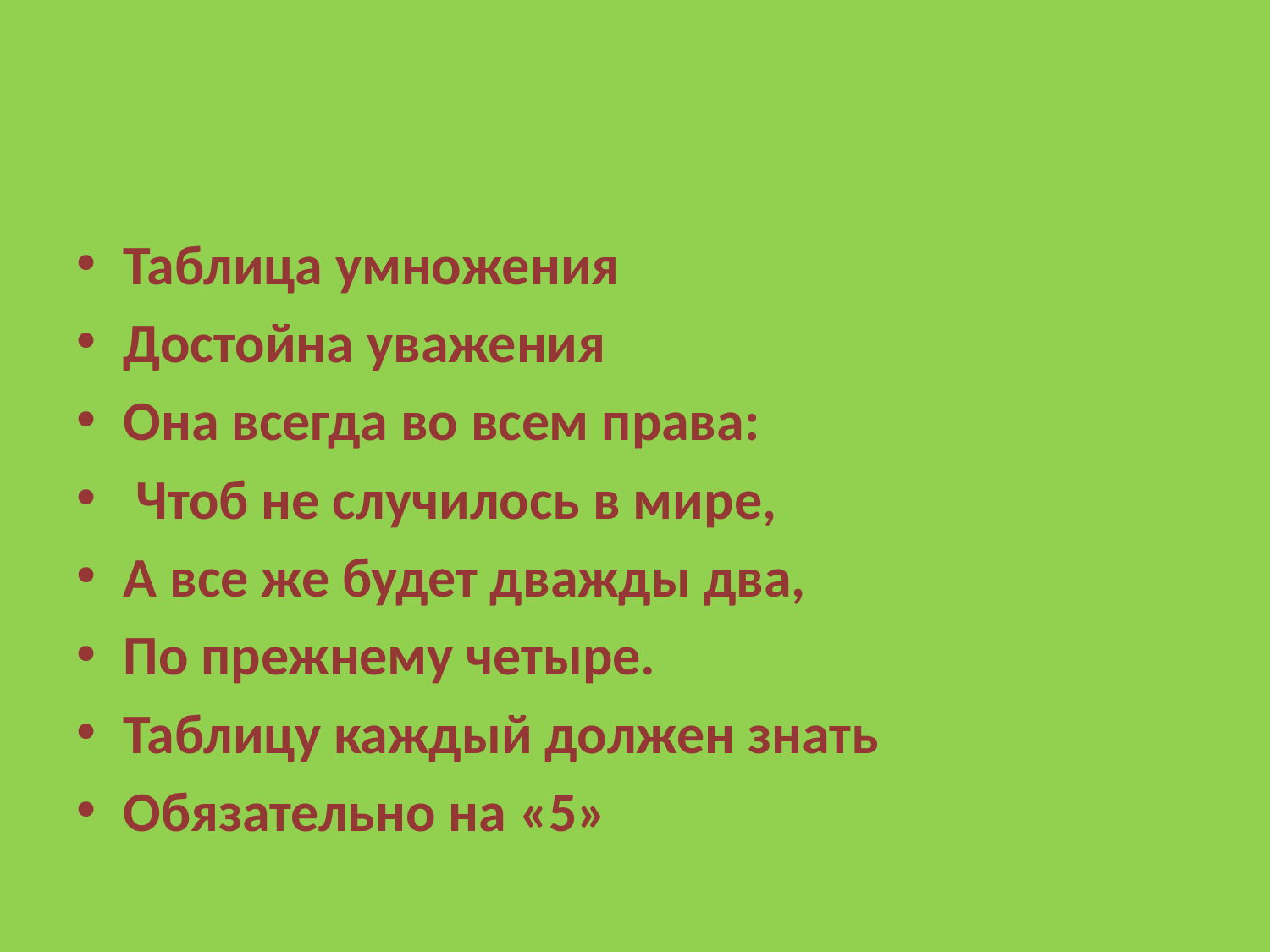

#
Таблица умножения
Достойна уважения
Она всегда во всем права:
 Чтоб не случилось в мире,
А все же будет дважды два,
По прежнему четыре.
Таблицу каждый должен знать
Обязательно на «5»